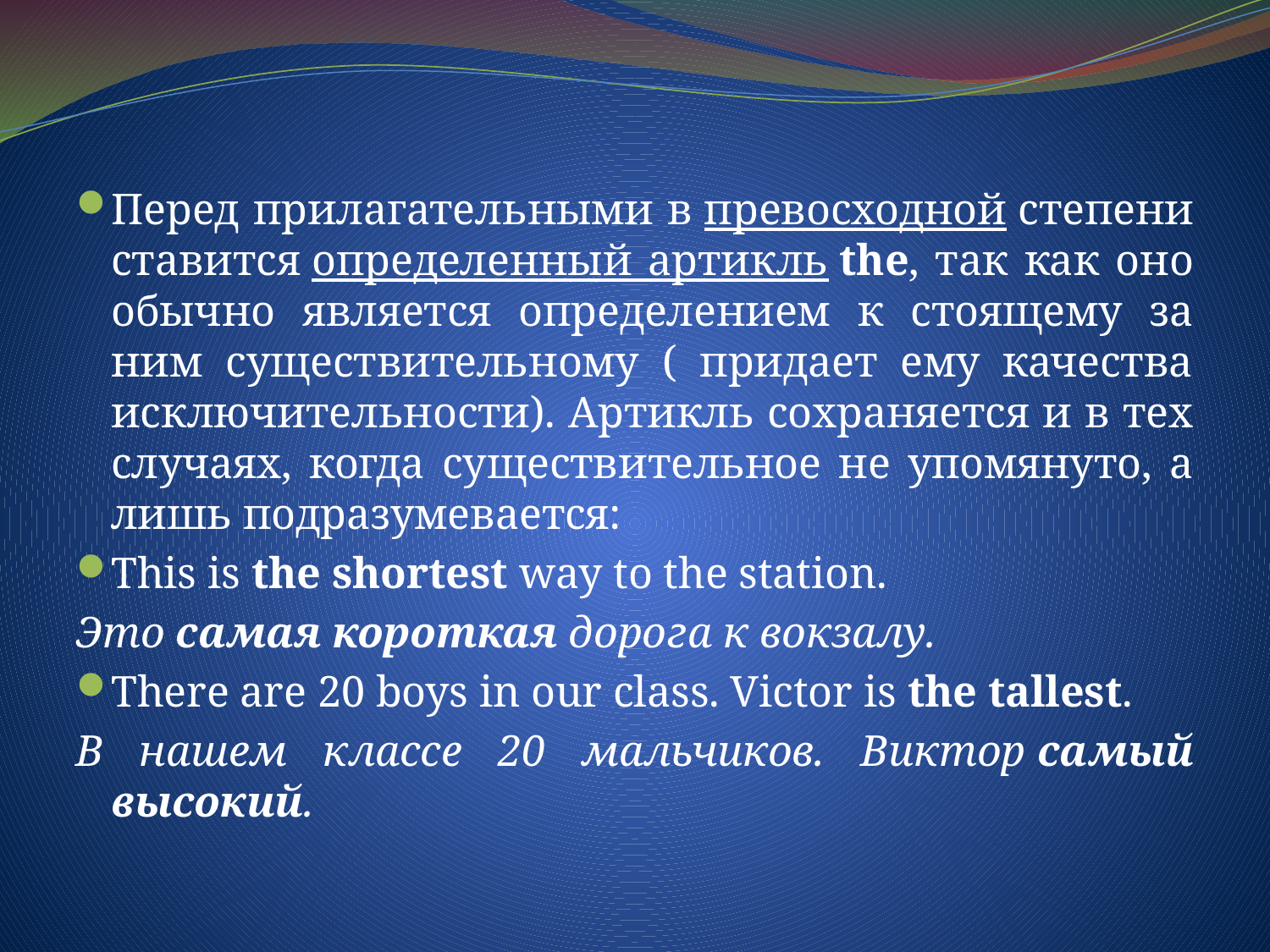

Перед прилагательными в превосходной степени ставится определенный артикль the, так как оно обычно является определением к стоящему за ним существительному ( придает ему качества исключительности). Артикль сохраняется и в тех случаях, когда существительное не упомянуто, а лишь подразумевается:
This is the shortest way to the station.
Это самая короткая дорога к вокзалу.
There are 20 boys in our class. Victor is the tallest.
В нашем классе 20 мальчиков. Виктор самый высокий.